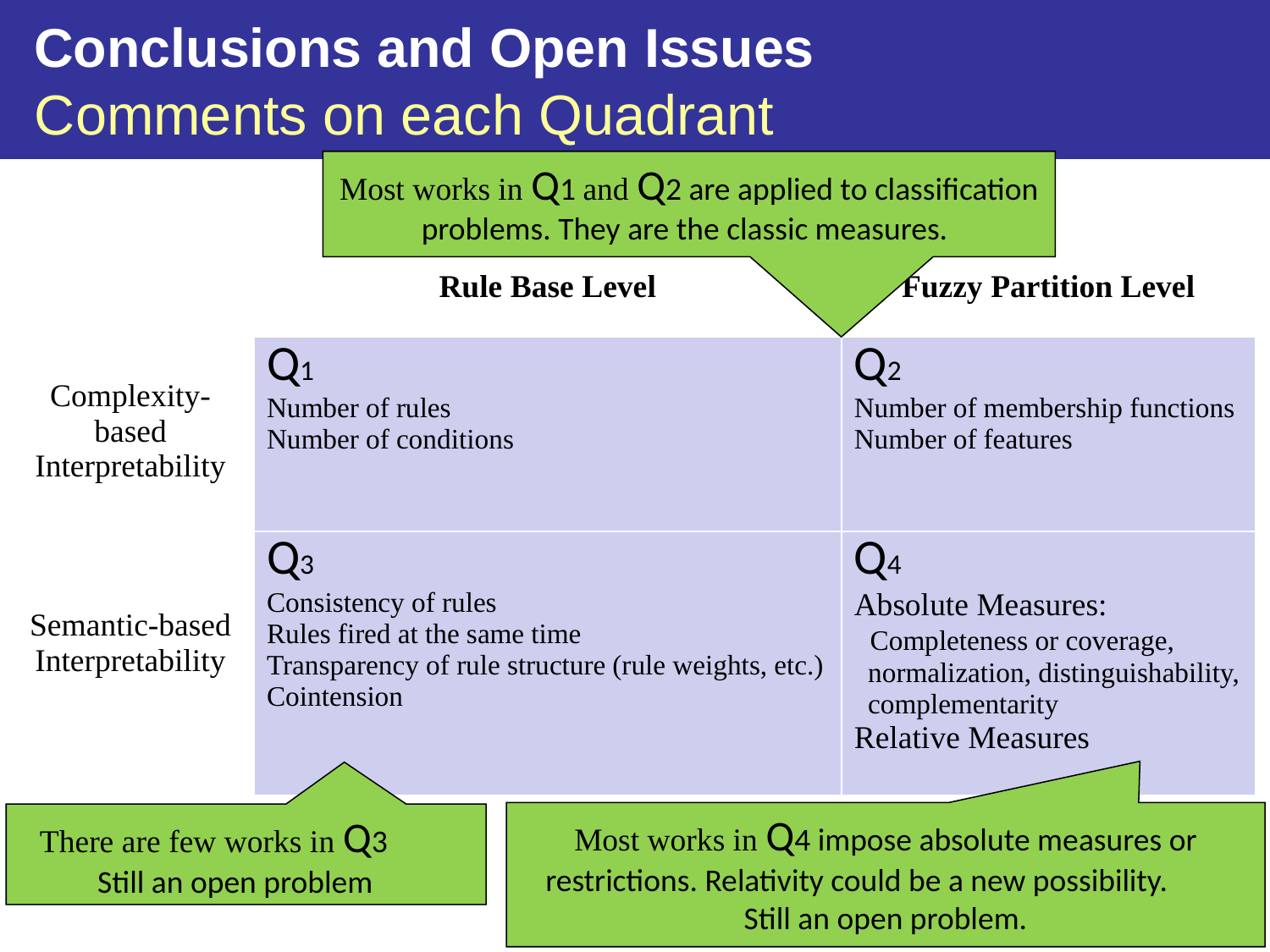

Conclusions and Open Issues
 Comments on each Quadrant
Most works in Q1 and Q2 are applied to classification problems. They are the classic measures.

|  | Rule Base Level | Fuzzy Partition Level |
| --- | --- | --- |
| Complexity-based Interpretability | Q1 Number of rules Number of conditions | Q2 Number of membership functions Number of features |
| Semantic-based Interpretability | Q3 Consistency of rules Rules fired at the same time Transparency of rule structure (rule weights, etc.) Cointension | Q4 Absolute Measures: Completeness or coverage, normalization, distinguishability, complementarity Relative Measures |
Most works in Q4 impose absolute measures or restrictions. Relativity could be a new possibility.         Still an open problem.
There are few works in Q3          Still an open problem

16